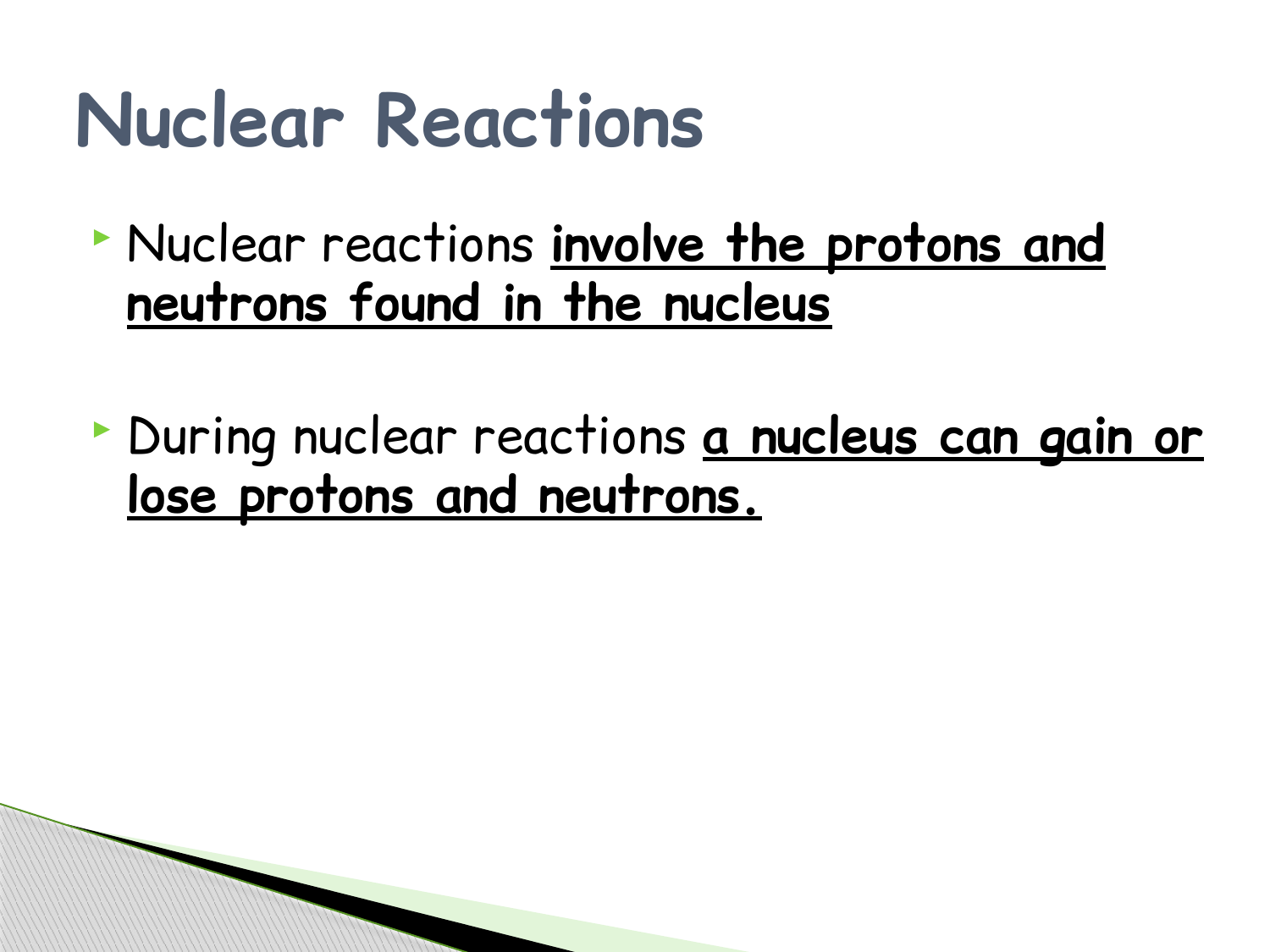

# Nuclear Reactions
Nuclear reactions involve the protons and neutrons found in the nucleus

During nuclear reactions a nucleus can gain or lose protons and neutrons.